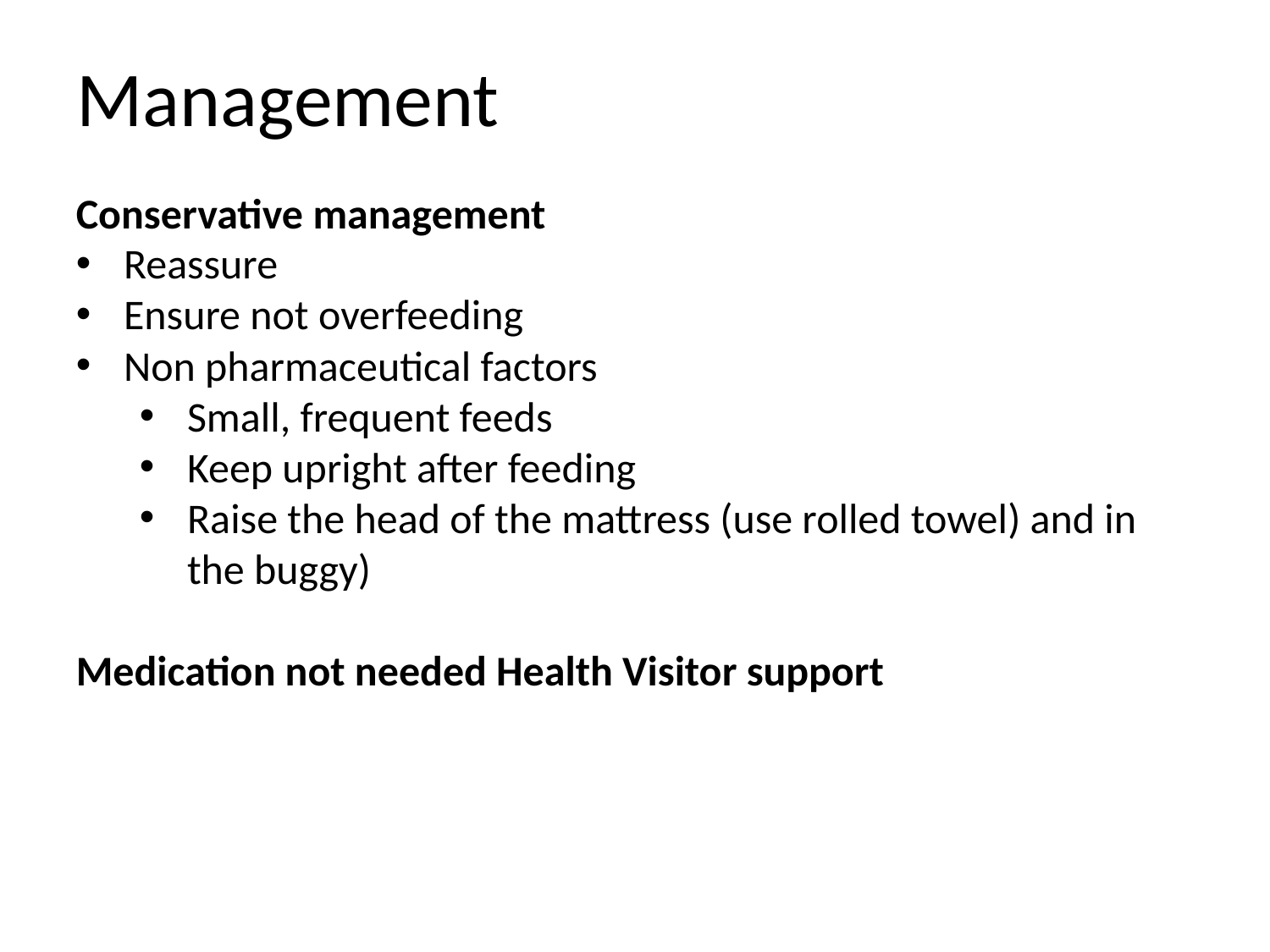

# Management
Conservative management
Reassure
Ensure not overfeeding
Non pharmaceutical factors
Small, frequent feeds
Keep upright after feeding
Raise the head of the mattress (use rolled towel) and in the buggy)

Medication not needed Health Visitor support